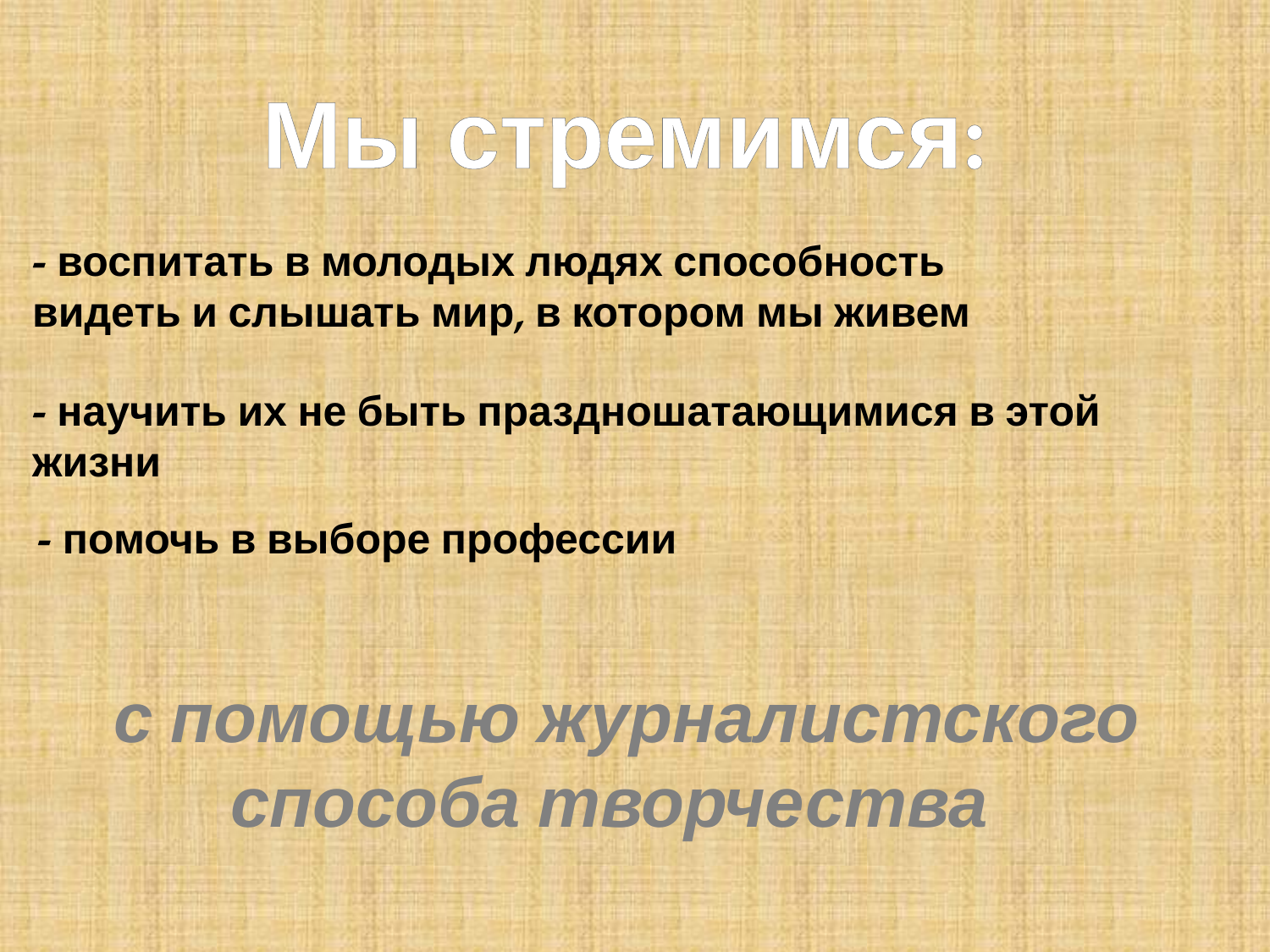

Мы стремимся:
- воспитать в молодых людях способность видеть и слышать мир, в котором мы живем
- научить их не быть праздношатающимися в этой жизни
- помочь в выборе профессии
 с помощью журналистского способа творчества